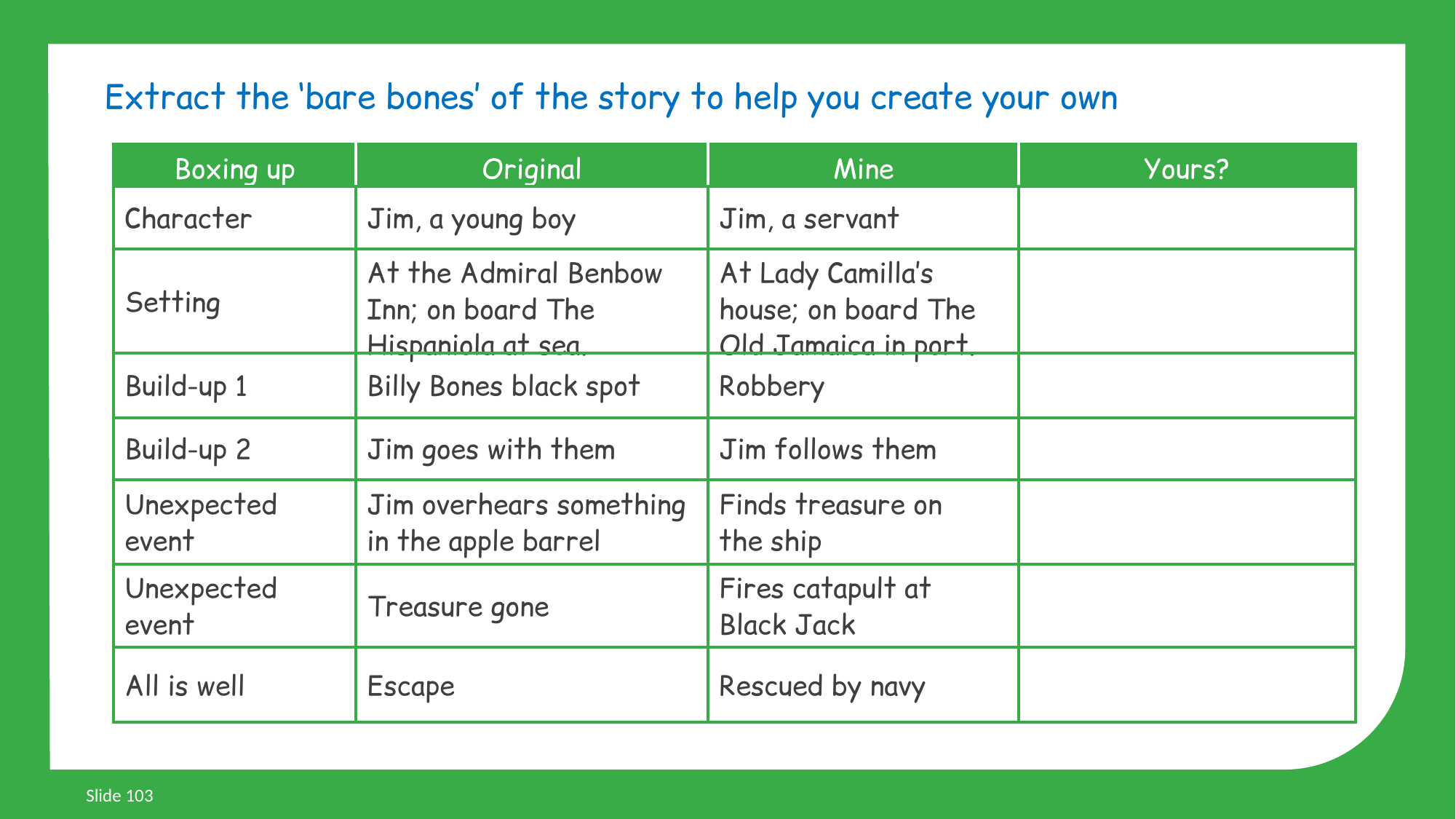

Extract the ‘bare bones’ of the story to help you create your own
| Boxing up | Original | Mine | Yours? |
| --- | --- | --- | --- |
| Character | Jim, a young boy | Jim, a servant |  |
| Setting | At the Admiral Benbow Inn; on board The Hispaniola at sea. | At Lady Camilla’s house; on board The Old Jamaica in port. |  |
| Build-up 1 | Billy Bones black spot | Robbery |  |
| Build-up 2 | Jim goes with them | Jim follows them |  |
| Unexpected event | Jim overhears something in the apple barrel | Finds treasure on the ship |  |
| Unexpected event | Treasure gone | Fires catapult at Black Jack |  |
| All is well | Escape | Rescued by navy |  |
Slide 103